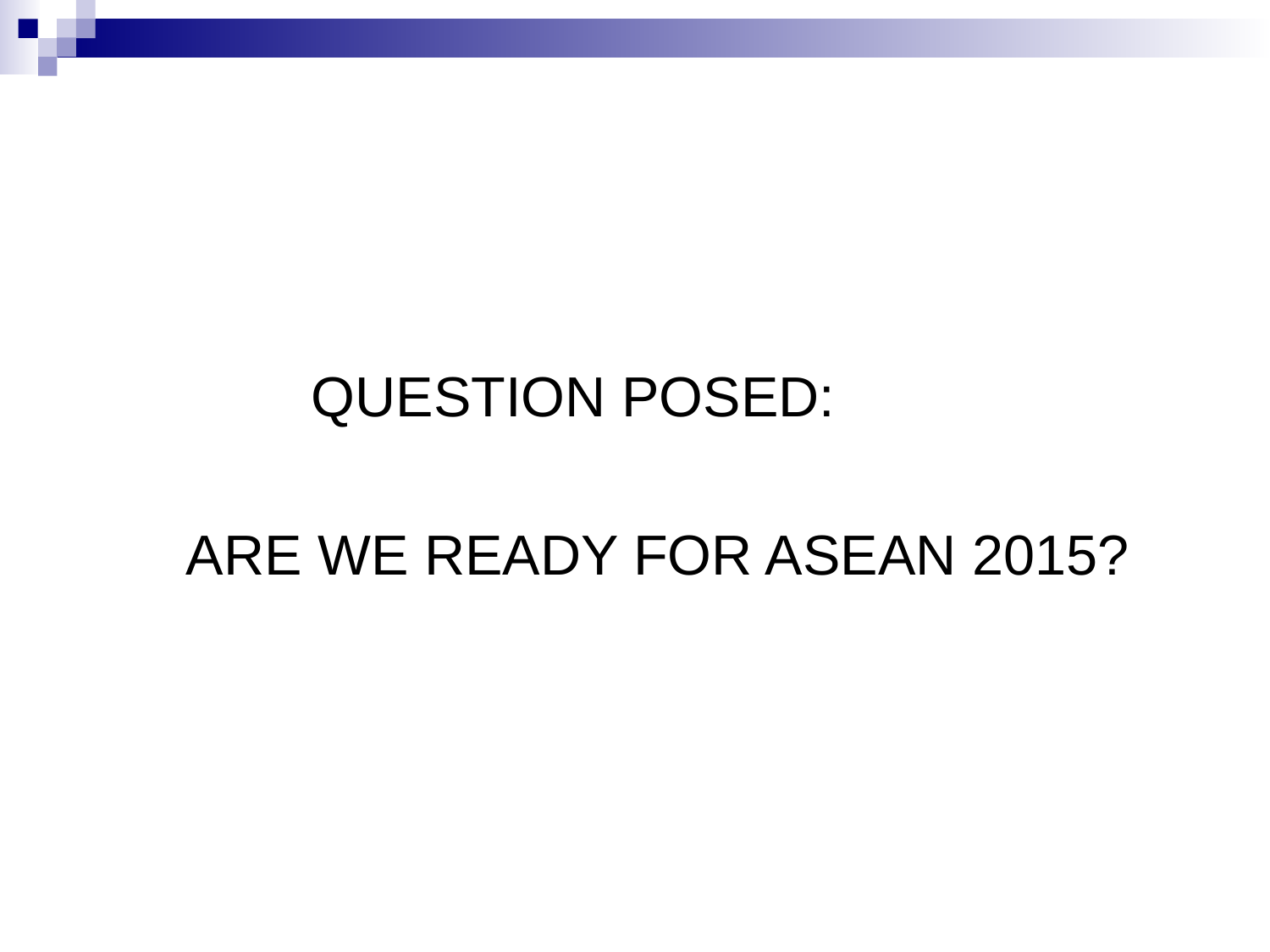

#

               QUESTION POSED:

       ARE WE READY FOR ASEAN 2015?